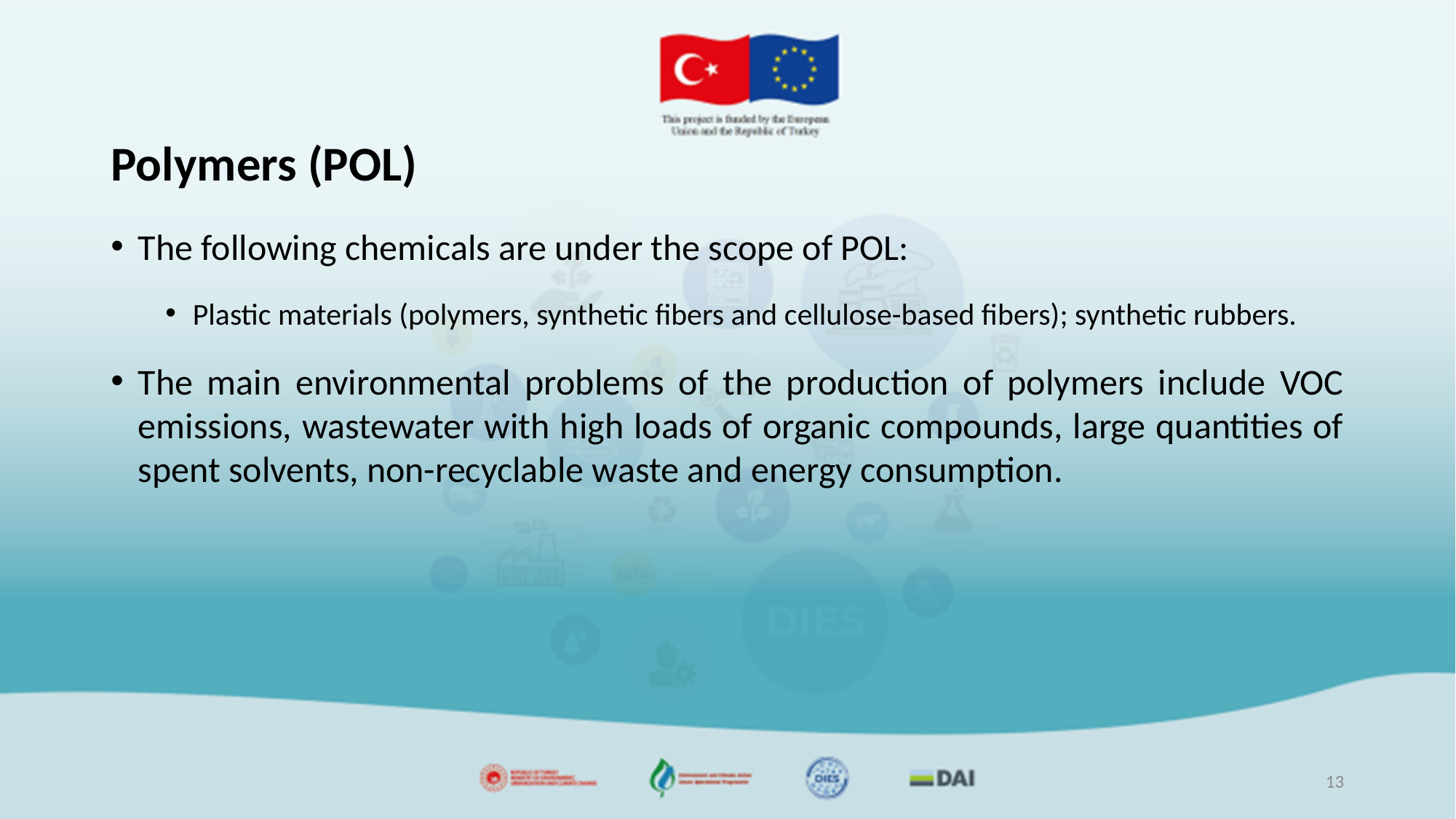

# Polymers (POL)
The following chemicals are under the scope of POL:
Plastic materials (polymers, synthetic fibers and cellulose-based fibers); synthetic rubbers.
The main environmental problems of the production of polymers include VOC emissions, wastewater with high loads of organic compounds, large quantities of spent solvents, non-recyclable waste and energy consumption.

13